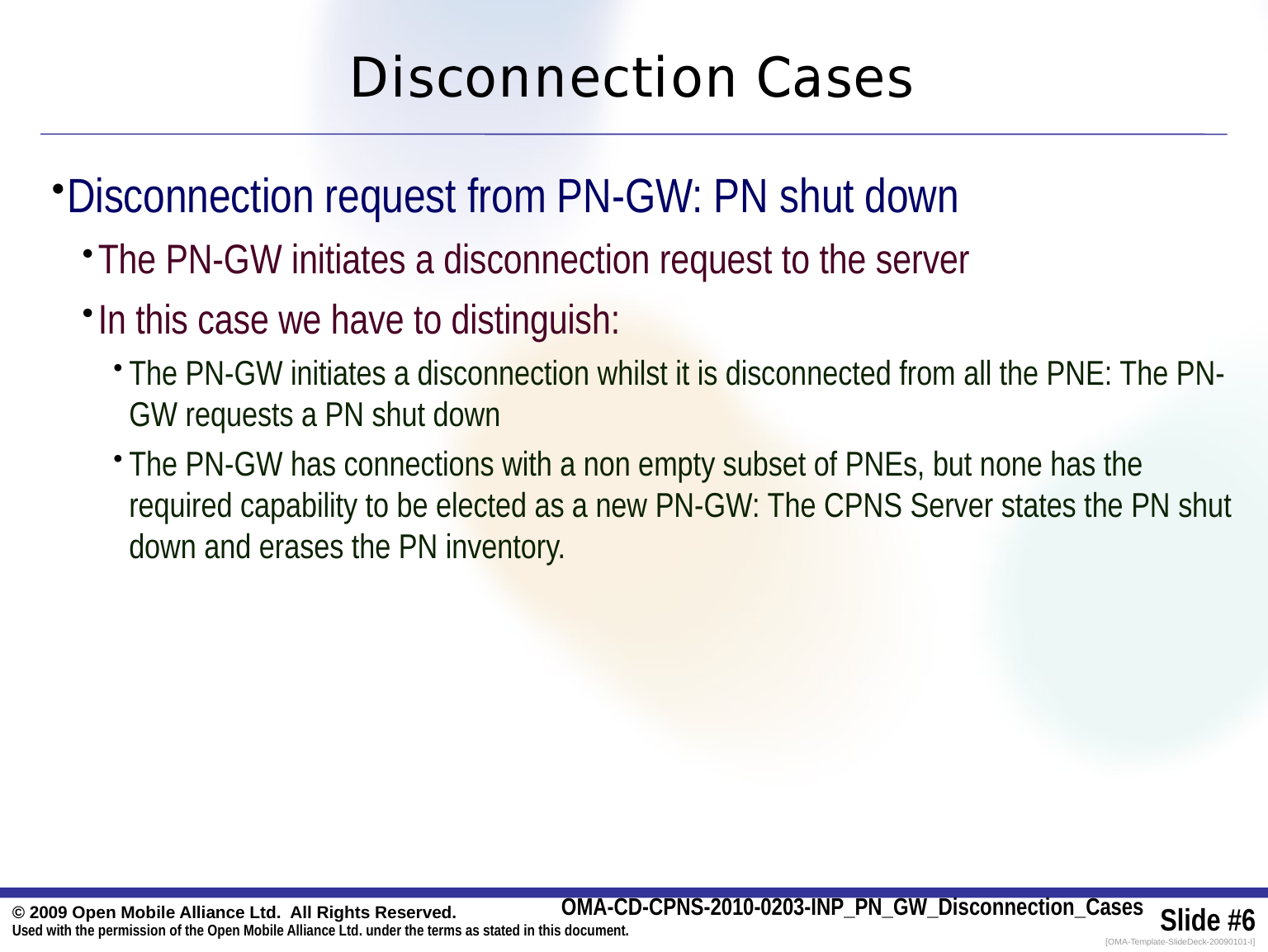

# Disconnection Cases
Disconnection request from PN-GW: PN shut down
The PN-GW initiates a disconnection request to the server
In this case we have to distinguish:
The PN-GW initiates a disconnection whilst it is disconnected from all the PNE: The PN-GW requests a PN shut down
The PN-GW has connections with a non empty subset of PNEs, but none has the required capability to be elected as a new PN-GW: The CPNS Server states the PN shut down and erases the PN inventory.